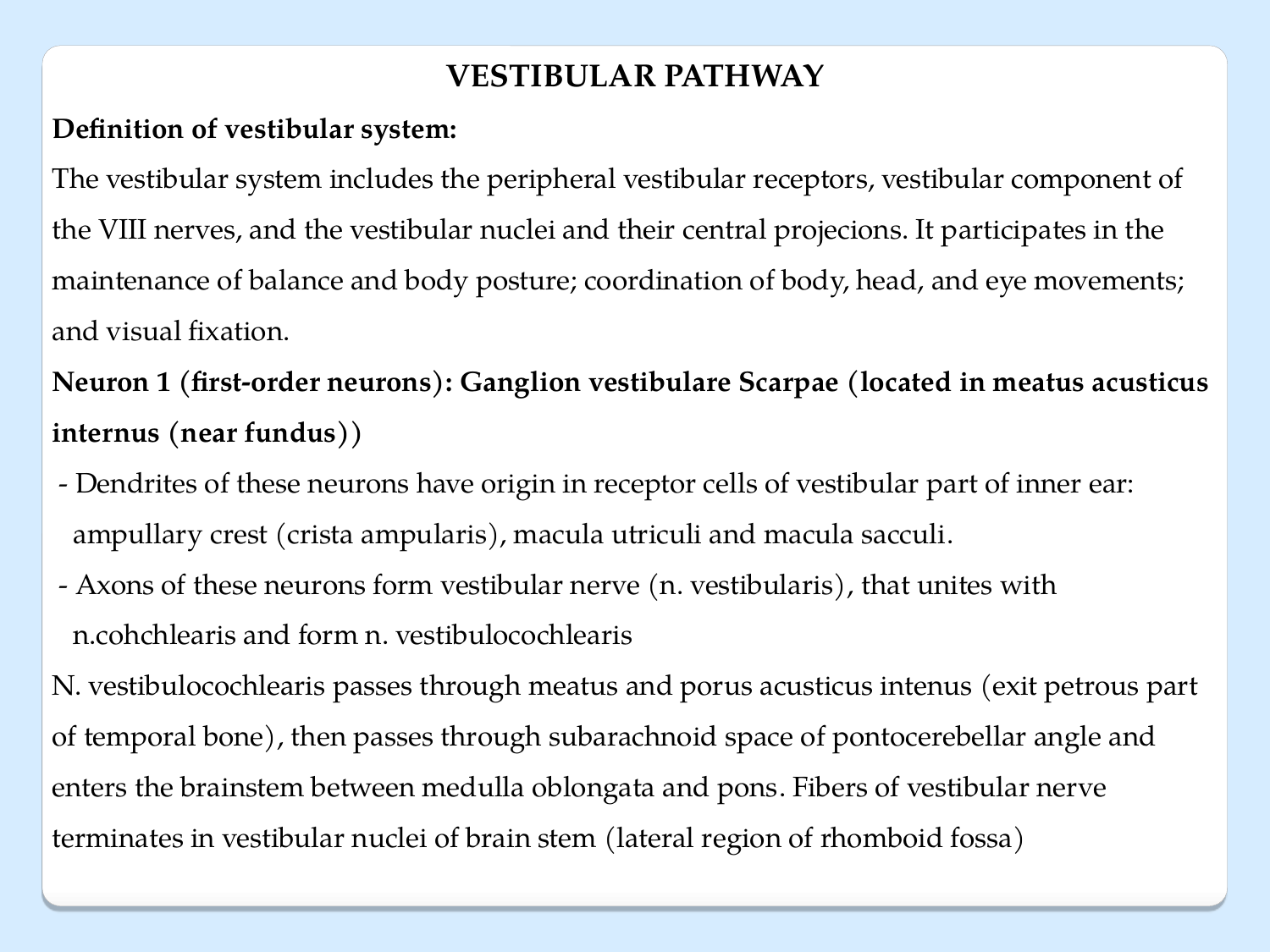

VESTIBULAR PATHWAY
Definition of vestibular system:
The vestibular system includes the peripheral vestibular receptors, vestibular component of the VIII nerves, and the vestibular nuclei and their central projecions. It participates in the maintenance of balance and body posture; coordination of body, head, and eye movements; and visual fixation.
Neuron 1 (first-order neurons): Ganglion vestibulare Scarpae (located in meatus acusticus internus (near fundus))
 - Dendrites of these neurons have origin in receptor cells of vestibular part of inner ear:
   ampullary crest (crista ampularis), macula utriculi and macula sacculi.
 - Axons of these neurons form vestibular nerve (n. vestibularis), that unites with
   n.cohchlearis and form n. vestibulocochlearis
N. vestibulocochlearis passes through meatus and porus acusticus intenus (exit petrous part of temporal bone), then passes through subarachnoid space of pontocerebellar angle and enters the brainstem between medulla oblongata and pons. Fibers of vestibular nerve terminates in vestibular nuclei of brain stem (lateral region of rhomboid fossa)